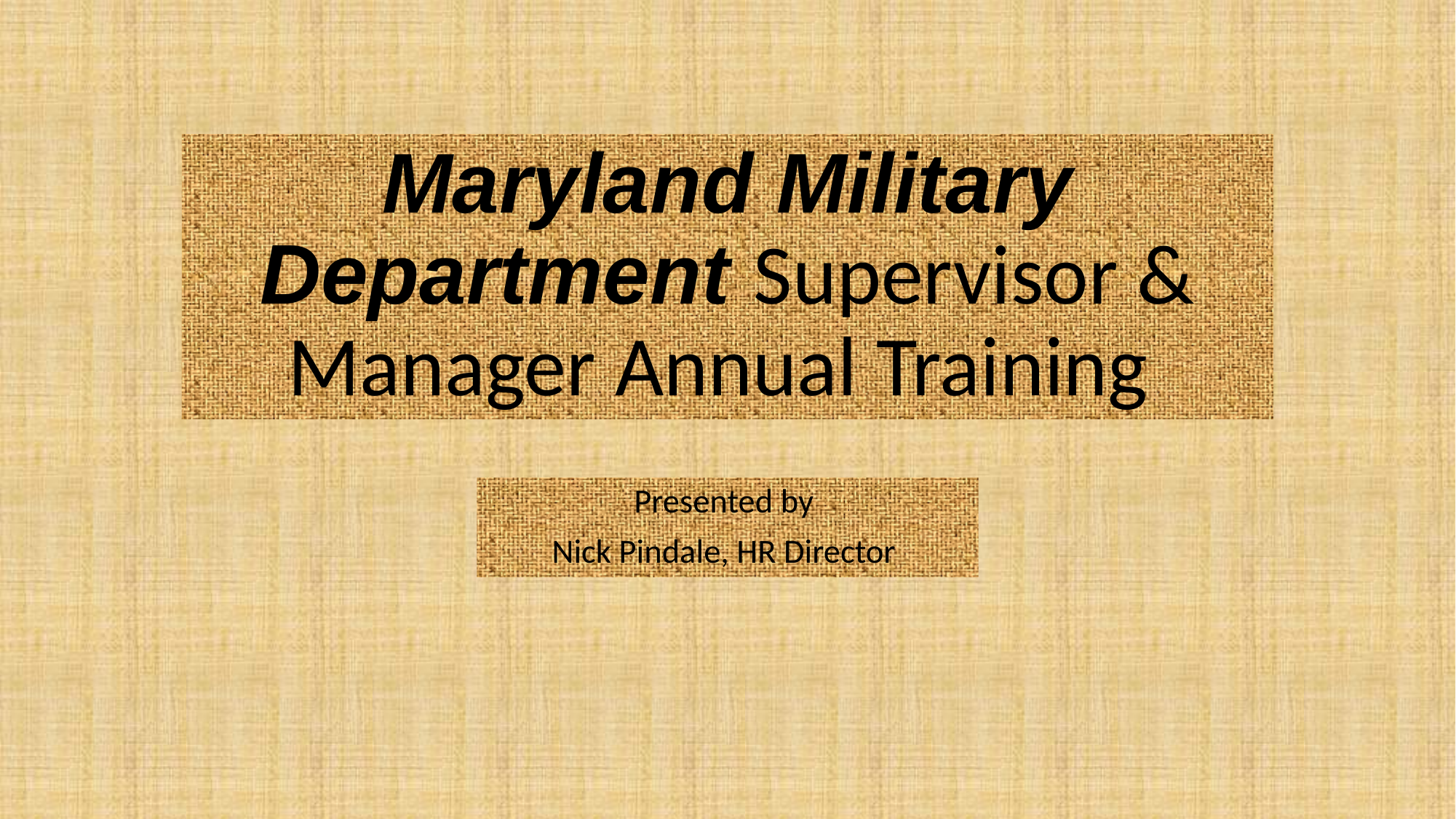

# Maryland Military Department Supervisor & Manager Annual Training
Presented by
Nick Pindale, HR Director